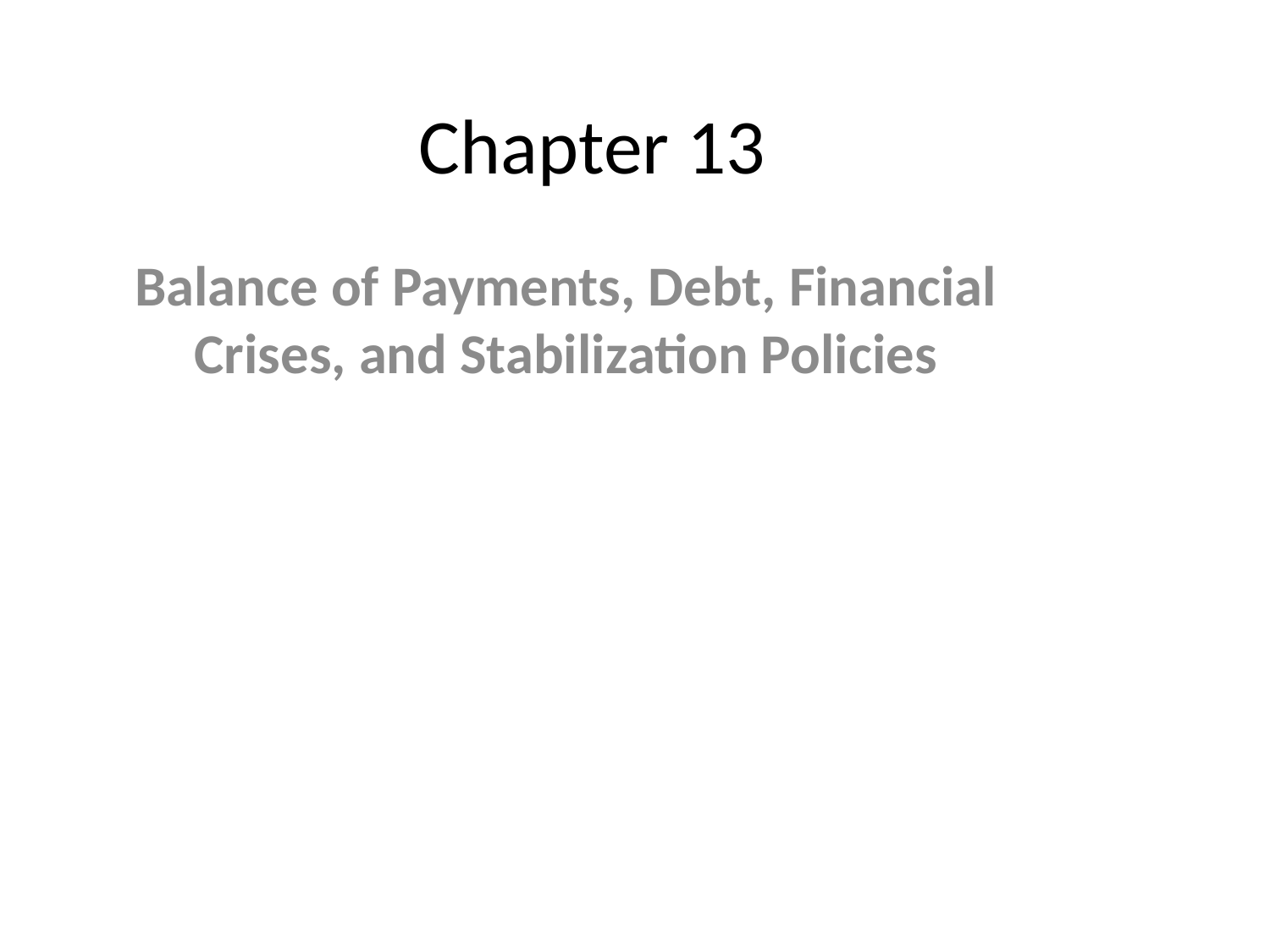

# Chapter 13
Balance of Payments, Debt, Financial Crises, and Stabilization Policies